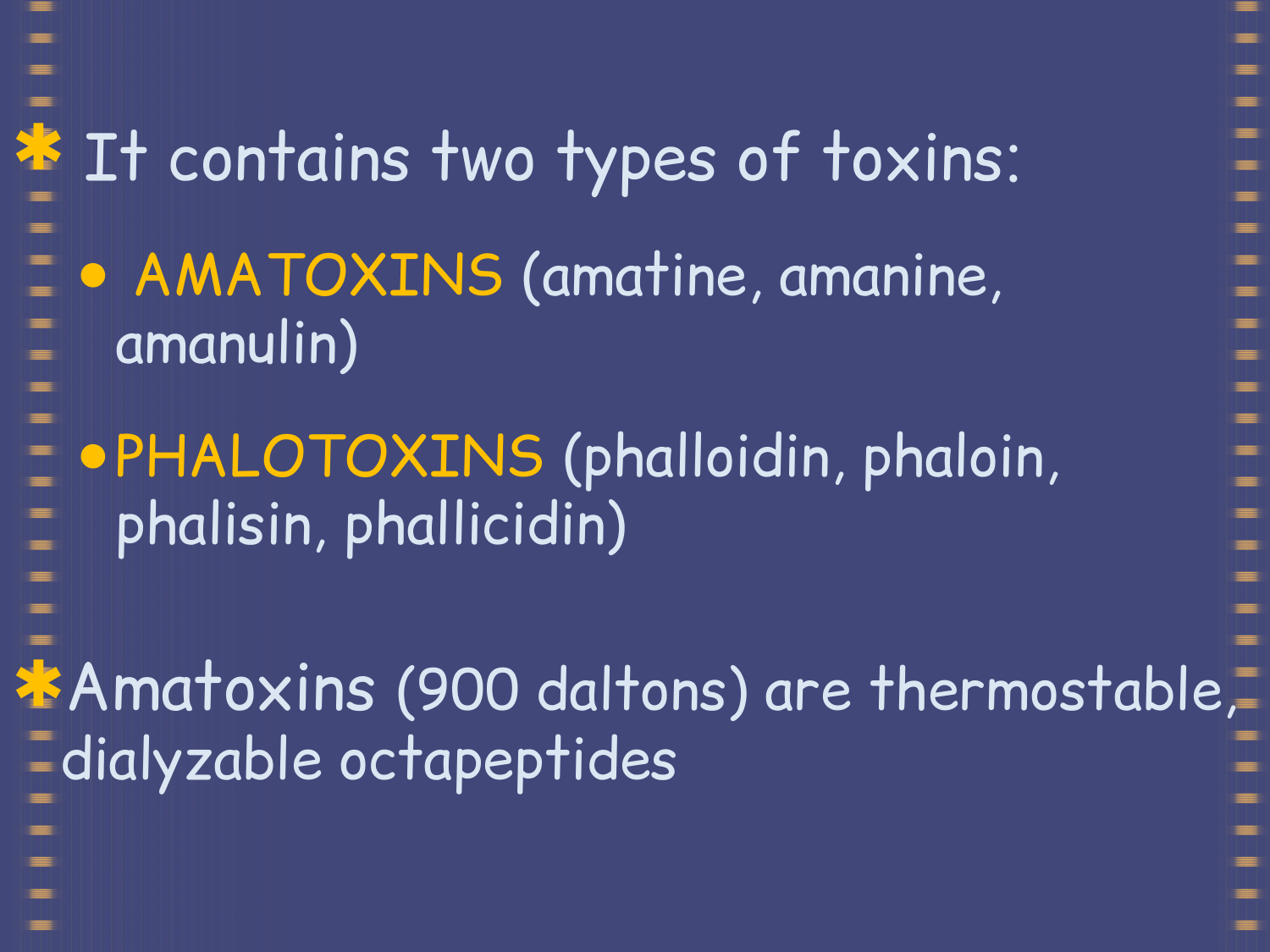

It contains two types of toxins:

 AMATOXINS (amatine, amanine, amanulin)

PHALOTOXINS (phalloidin, phaloin, phalisin, phallicidin)

Amatoxins (900 daltons) are thermostable, dialyzable octapeptides